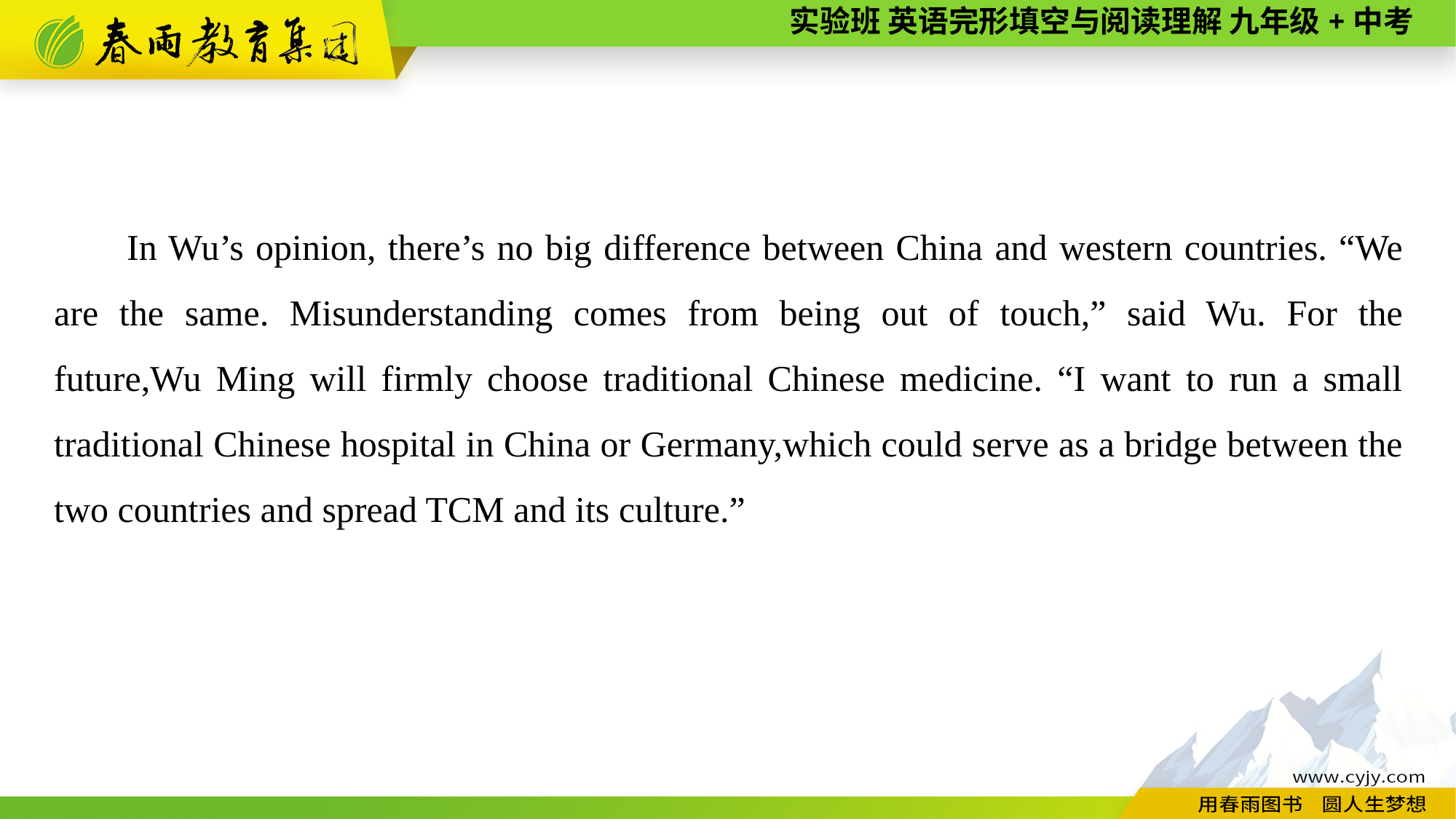

In Wu’s opinion, there’s no big difference between China and western countries. “We are the same. Misunderstanding comes from being out of touch,” said Wu. For the future,Wu Ming will firmly choose traditional Chinese medicine. “I want to run a small traditional Chinese hospital in China or Germany,which could serve as a bridge between the two countries and spread TCM and its culture.”